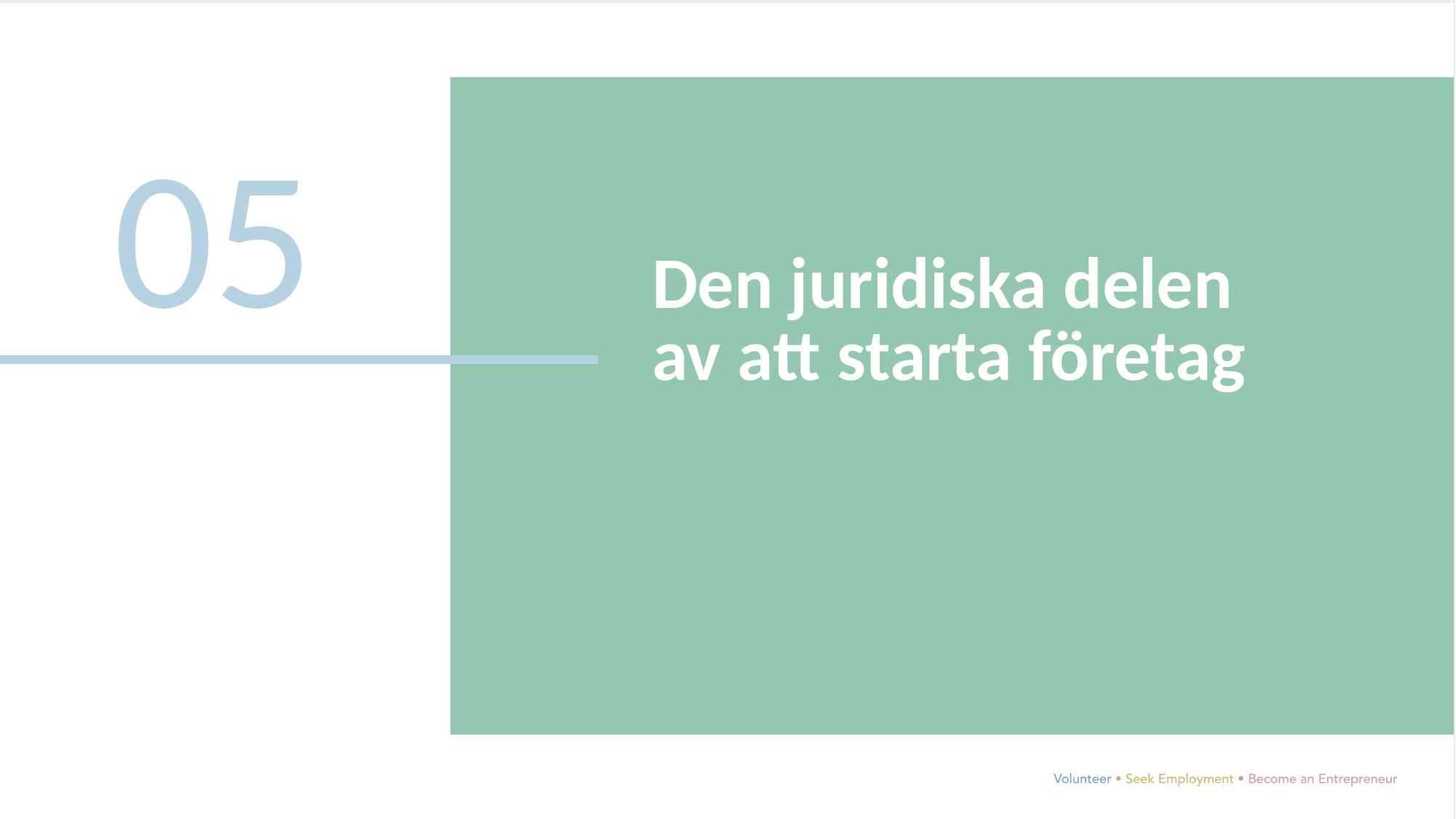

05
Den juridiska delen av att starta företag